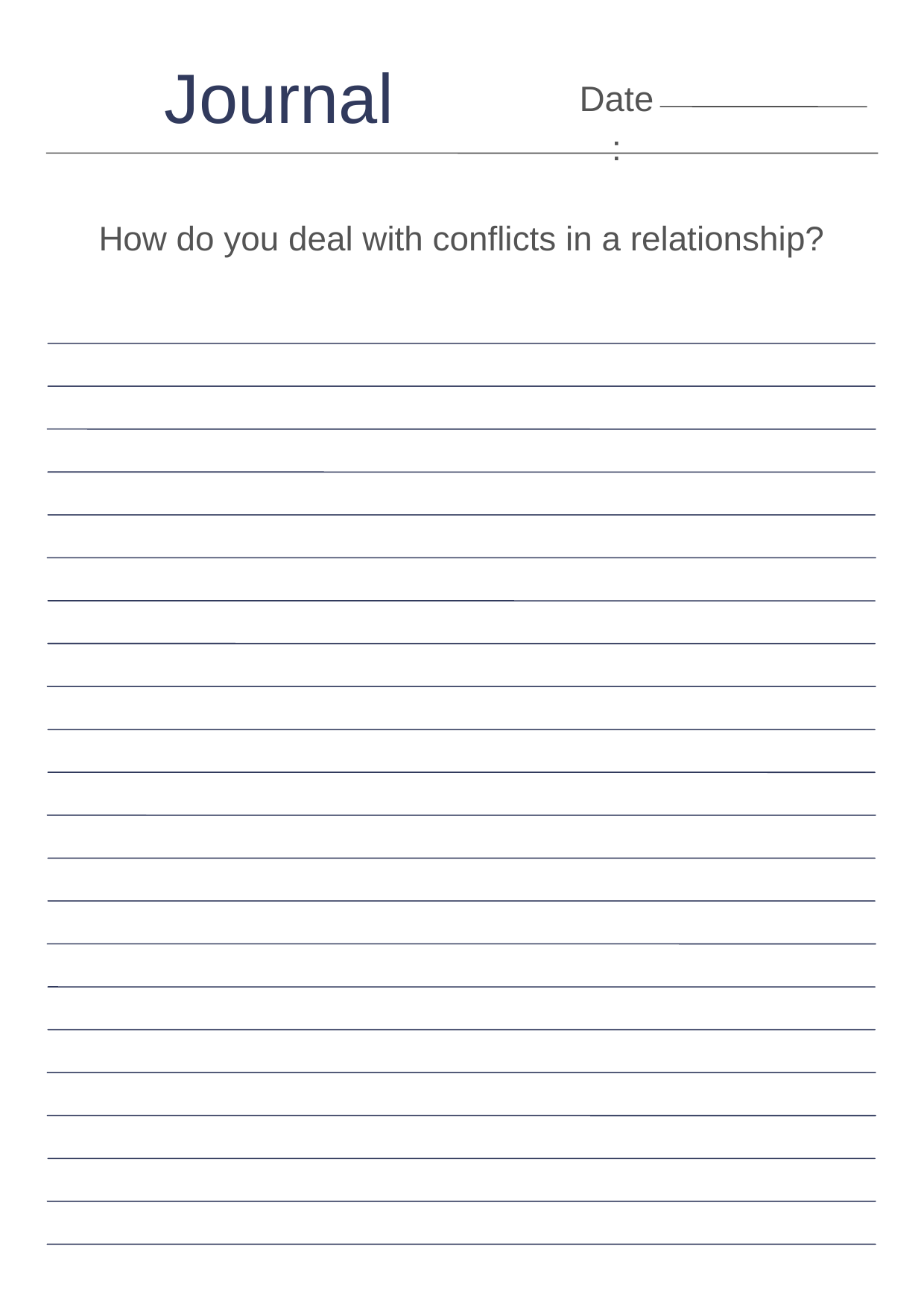

Journal
Date:

How do you deal with conflicts in a relationship?